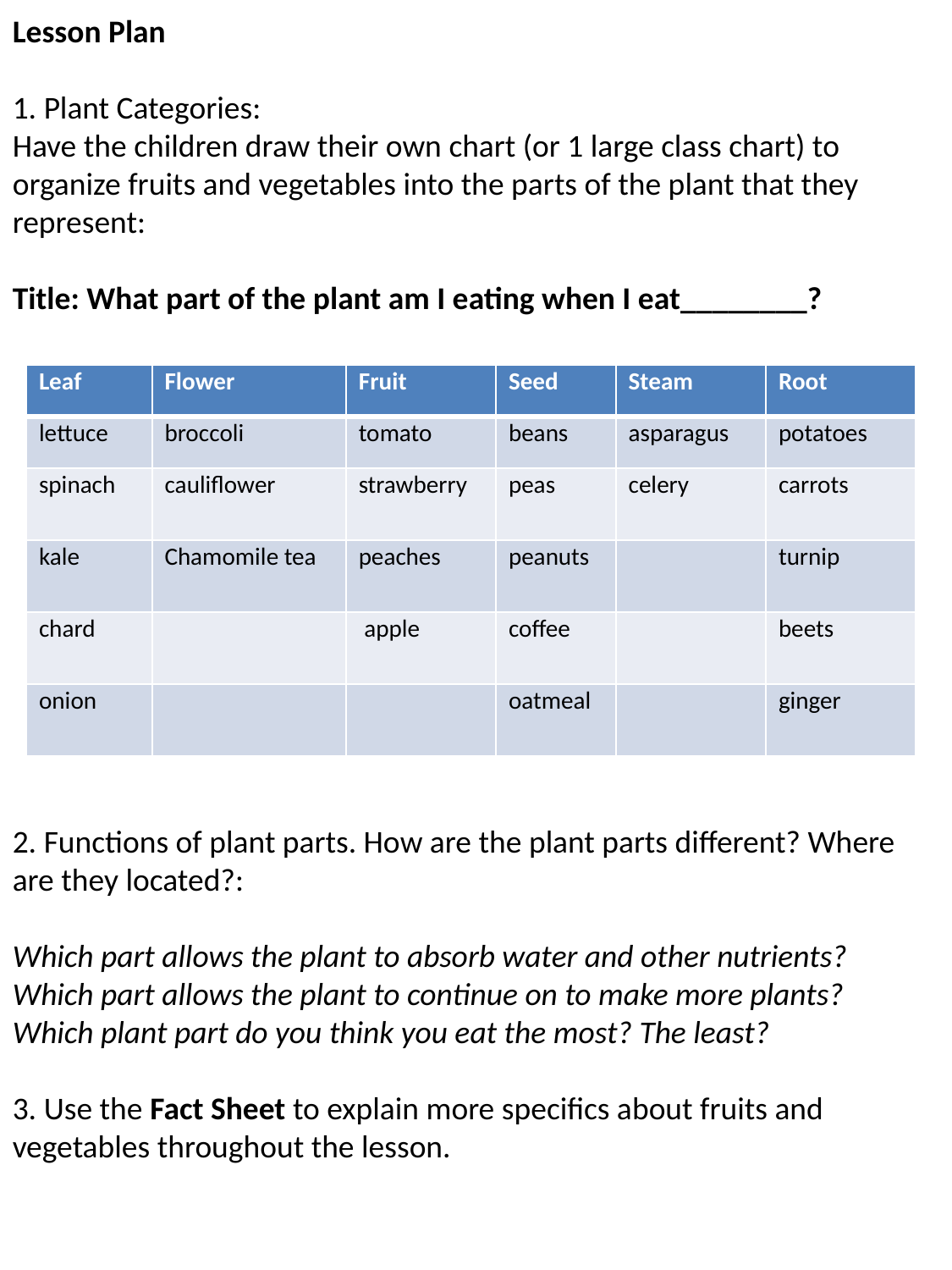

Lesson Plan

1. Plant Categories:
Have the children draw their own chart (or 1 large class chart) to
organize fruits and vegetables into the parts of the plant that they represent:

Title: What part of the plant am I eating when I eat________?
| Leaf | Flower | Fruit | Seed | Steam | Root |
| --- | --- | --- | --- | --- | --- |
| lettuce | broccoli | tomato | beans | asparagus | potatoes |
| spinach | cauliflower | strawberry | peas | celery | carrots |
| kale | Chamomile tea | peaches | peanuts |  | turnip |
| chard |  | apple | coffee |  | beets |
| onion |  |  | oatmeal |  | ginger |
| Leaf | Flower | Fruit | Seed | Stem |
| --- | --- | --- | --- | --- |
|  |  |  |  |  |
|  |  |  |  |  |
|  |  |  |  |  |
|  |  |  |  |  |
2. Functions of plant parts. How are the plant parts different? Where are they located?:

Which part allows the plant to absorb water and other nutrients?
Which part allows the plant to continue on to make more plants?
Which plant part do you think you eat the most? The least?

3. Use the Fact Sheet to explain more specifics about fruits and vegetables throughout the lesson.